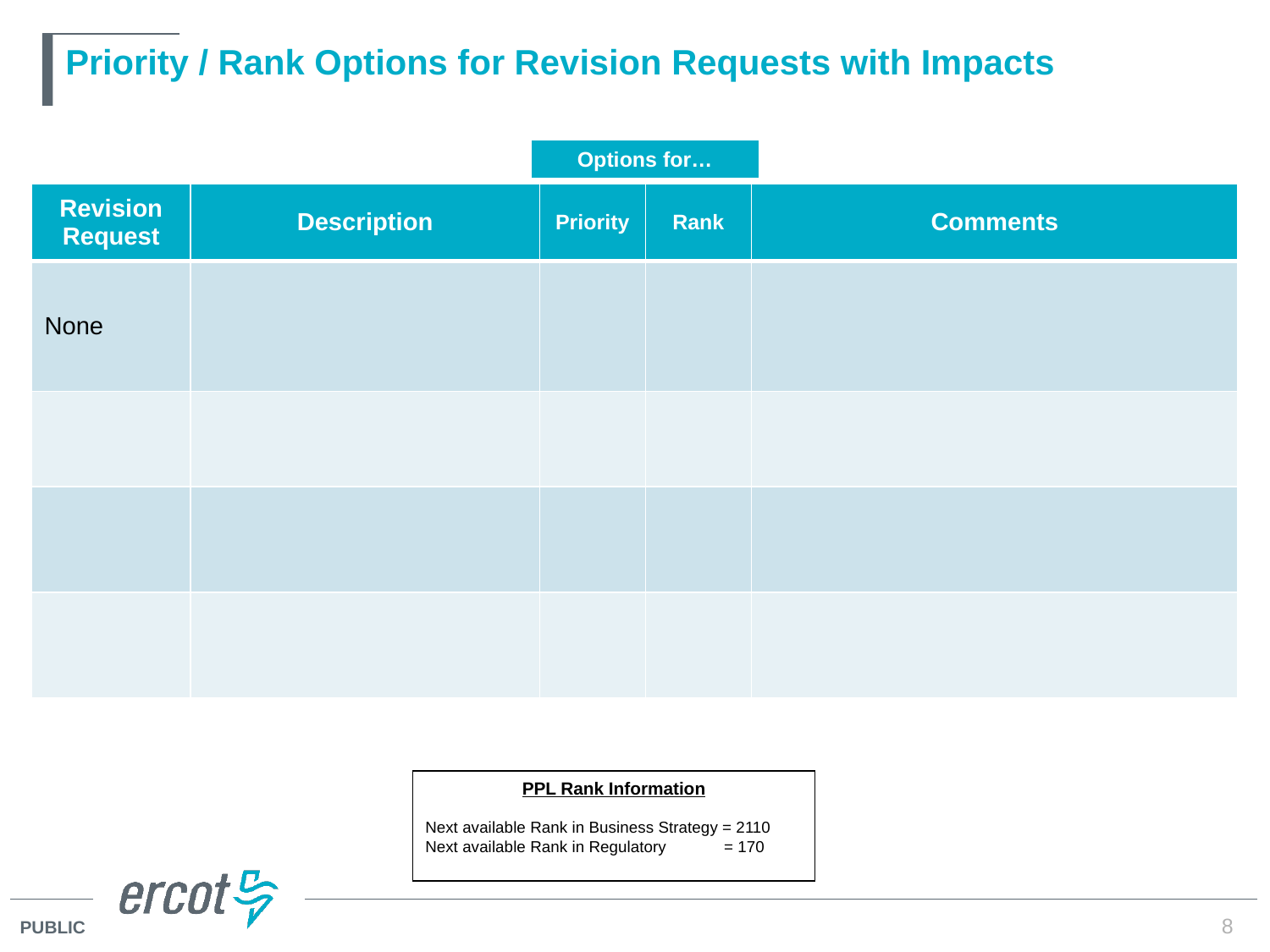

# Priority / Rank Options for Revision Requests with Impacts
| Options for… |
| --- |
| Revision Request | Description | Priority | Rank | Comments |
| --- | --- | --- | --- | --- |
| None |  |  |  |  |
|  |  |  |  |  |
|  |  |  |  |  |
|  |  |  |  |  |
PPL Rank Information

Next available Rank in Business Strategy = 2110
Next available Rank in Regulatory             = 170

8